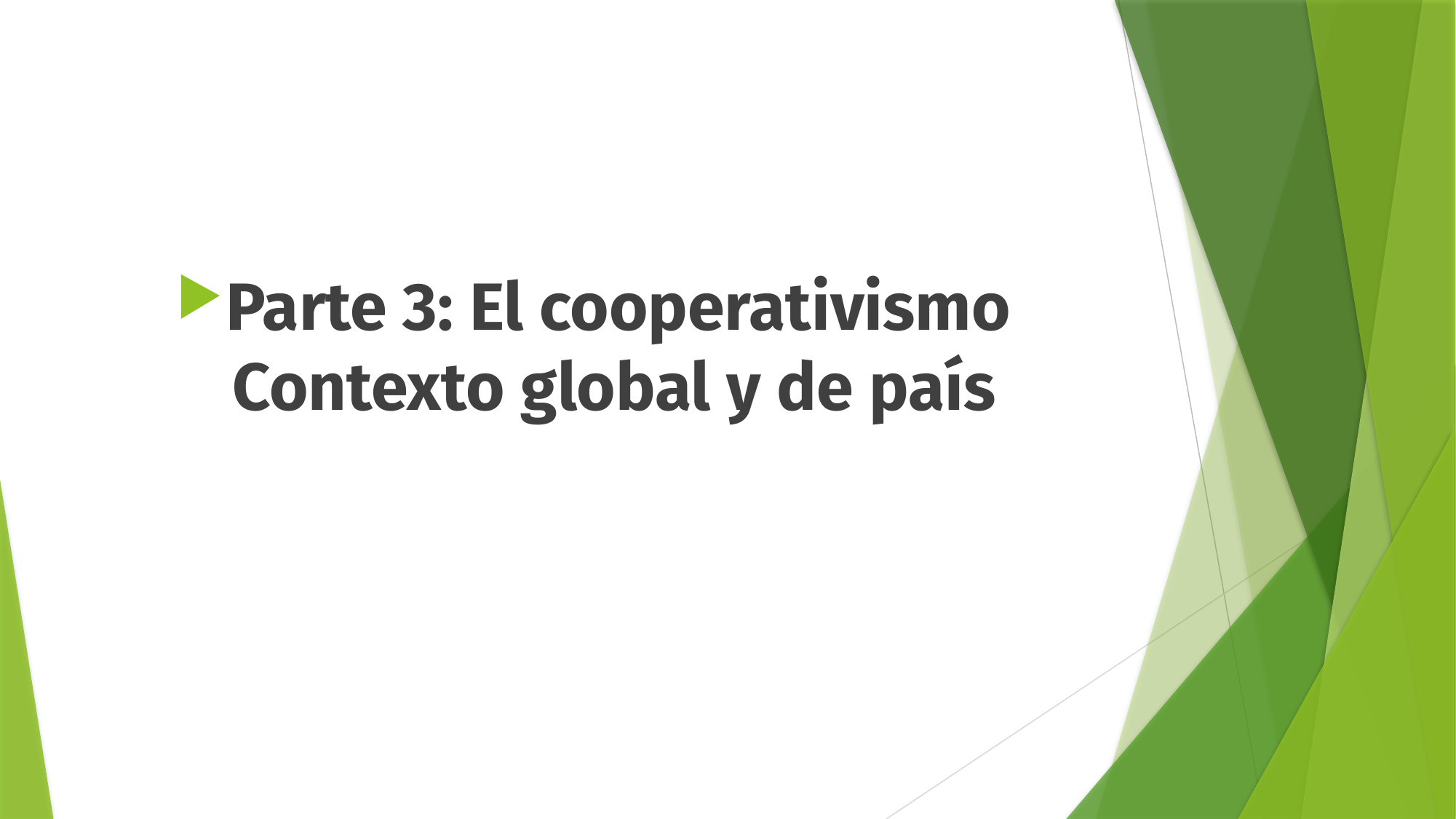

Parte 3: El cooperativismo Contexto global y de país